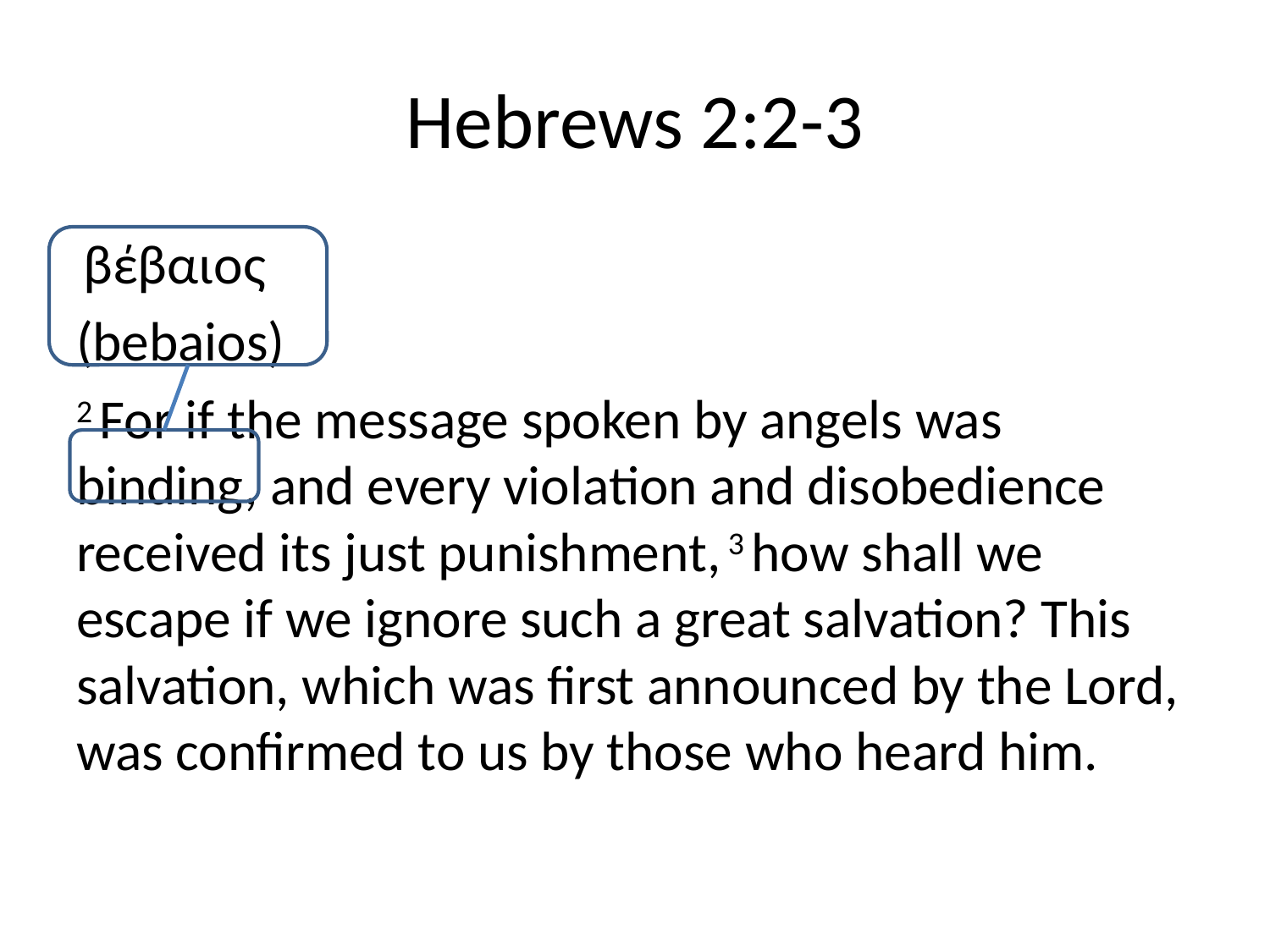

# Hebrews 2:2-3
 βέβαιος
(bebaios)
2 For if the message spoken by angels was binding, and every violation and disobedience received its just punishment, 3 how shall we escape if we ignore such a great salvation? This salvation, which was first announced by the Lord, was confirmed to us by those who heard him.